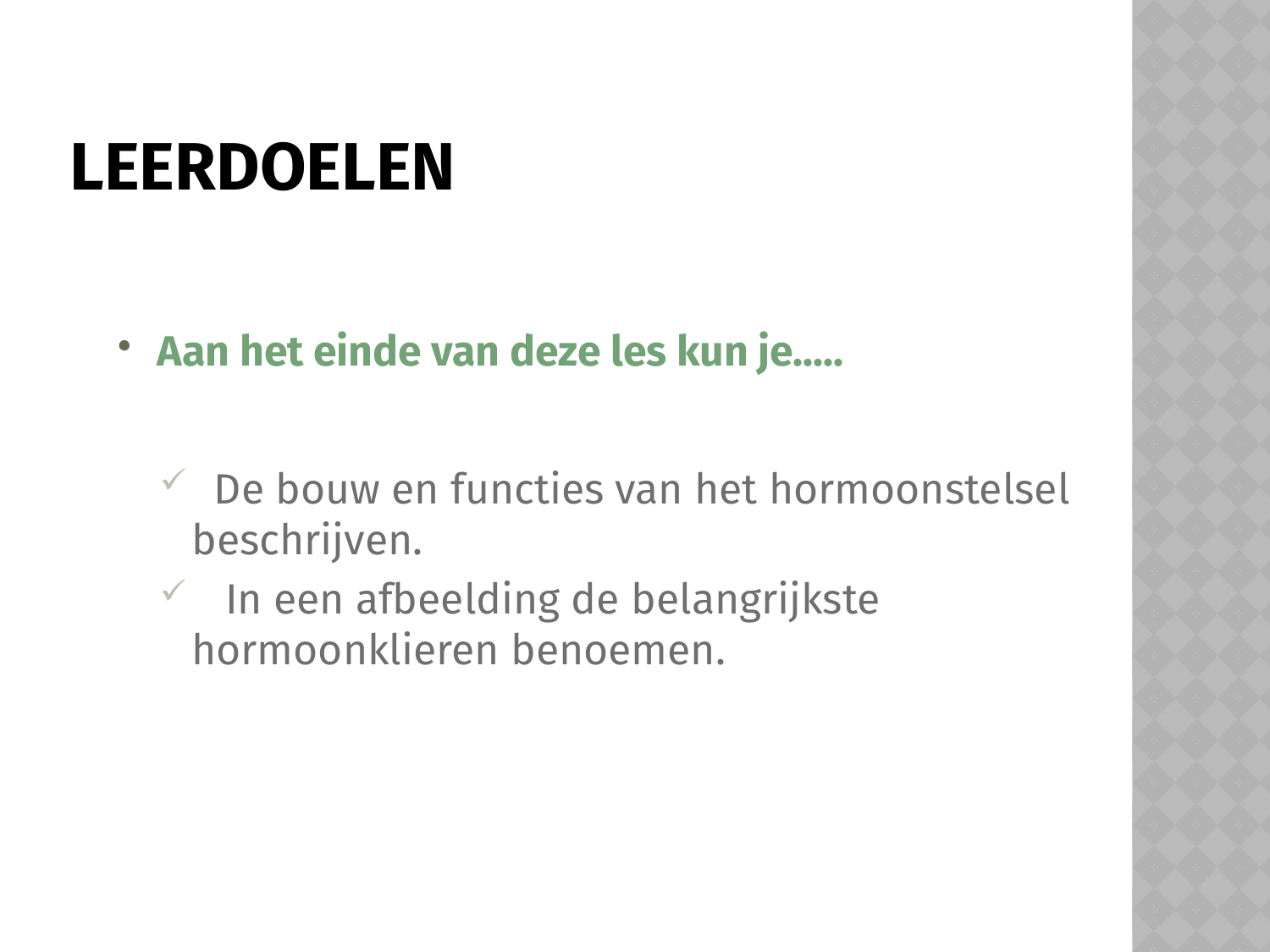

# Leerdoelen
Aan het einde van deze les kun je.....

  De bouw en functies van het hormoonstelsel beschrijven.
   In een afbeelding de belangrijkste hormoonklieren benoemen.